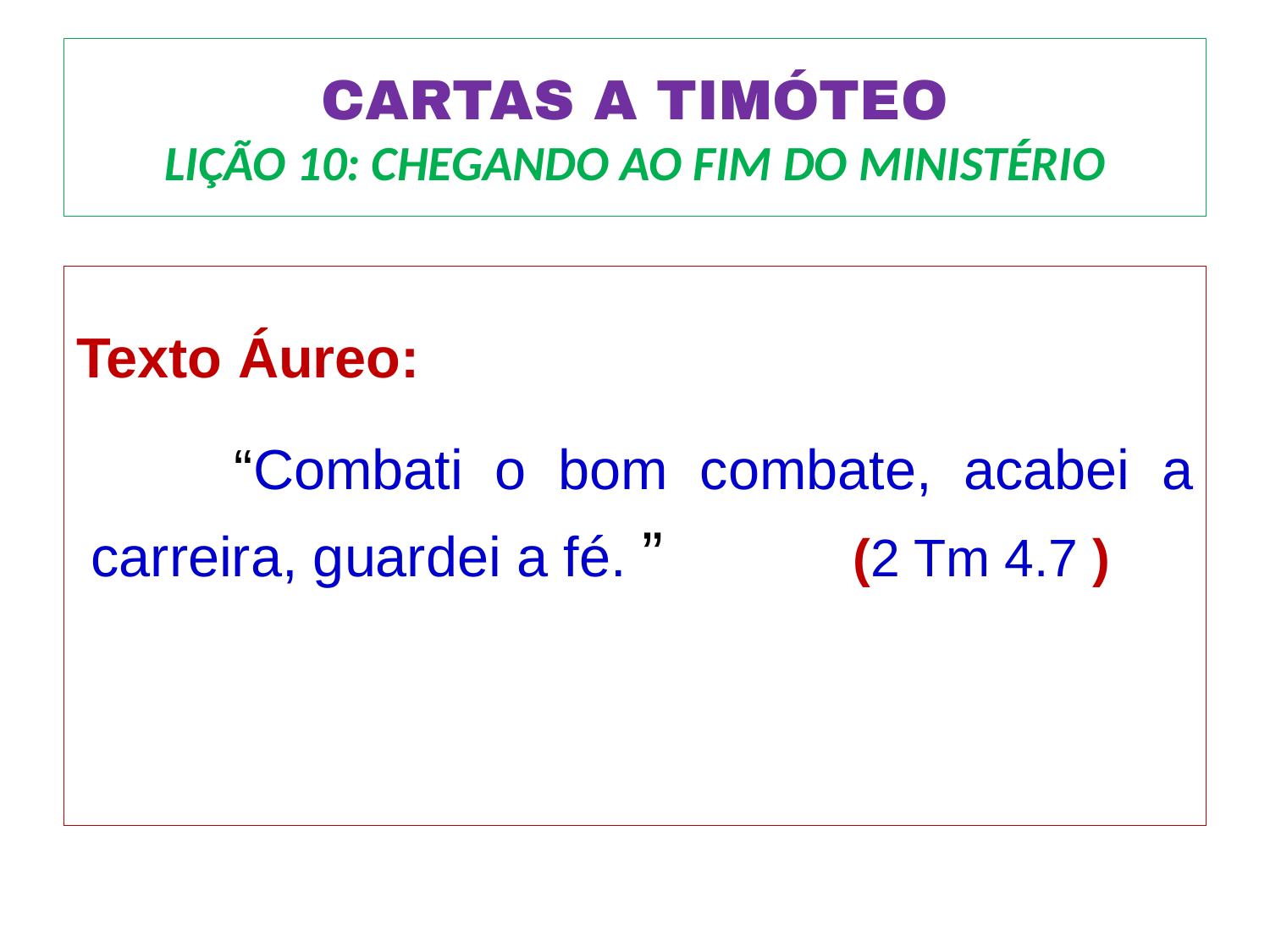

# CARTAS A TIMÓTEO LIÇÃO 10: CHEGANDO AO FIM DO MINISTÉRIO

Texto Áureo:

 	“Combati o bom combate, acabei a carreira, guardei a fé. ”		(2 Tm 4.7 )